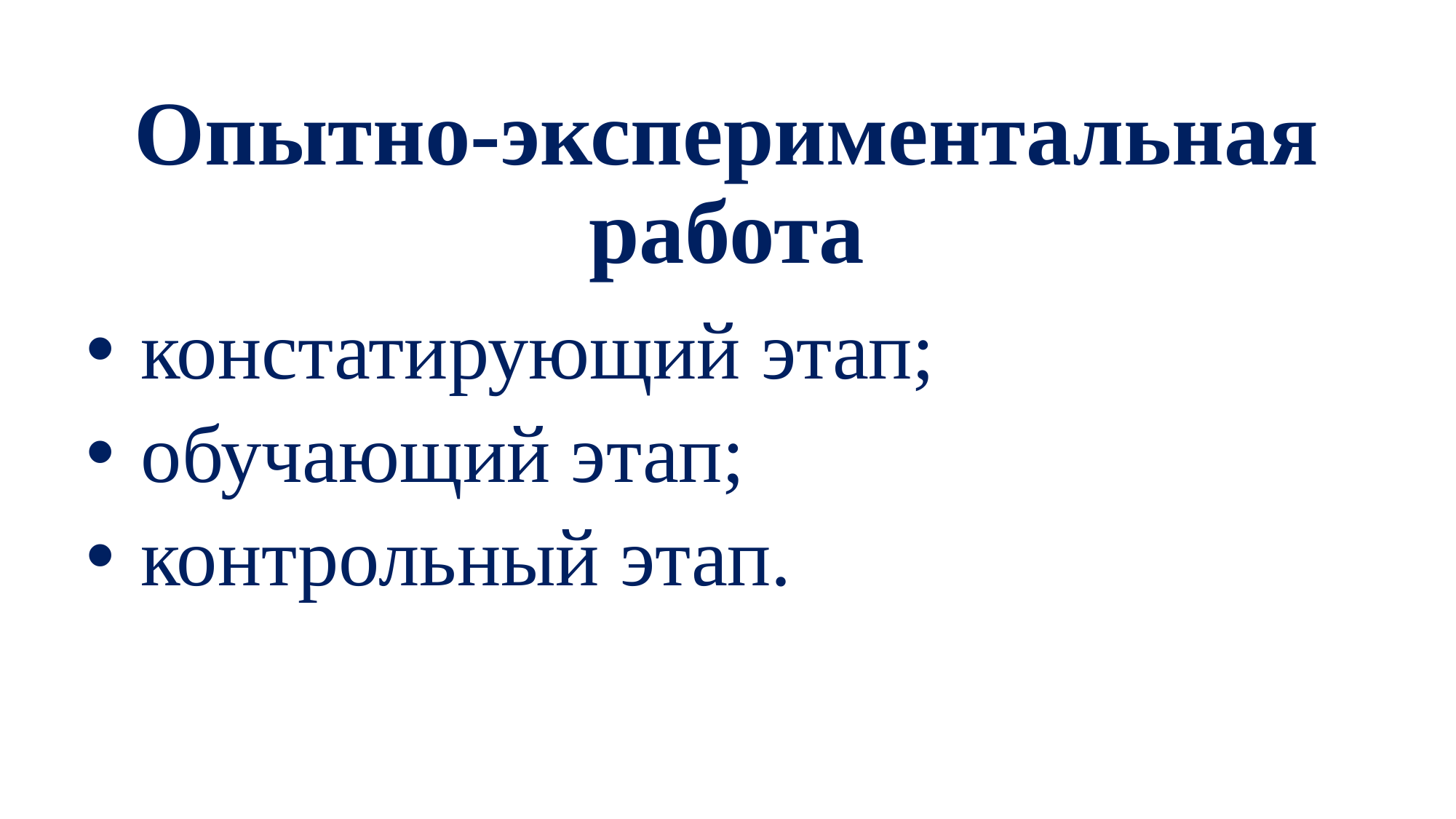

# Опытно-экспериментальная работа
констатирующий этап;
обучающий этап;
контрольный этап.